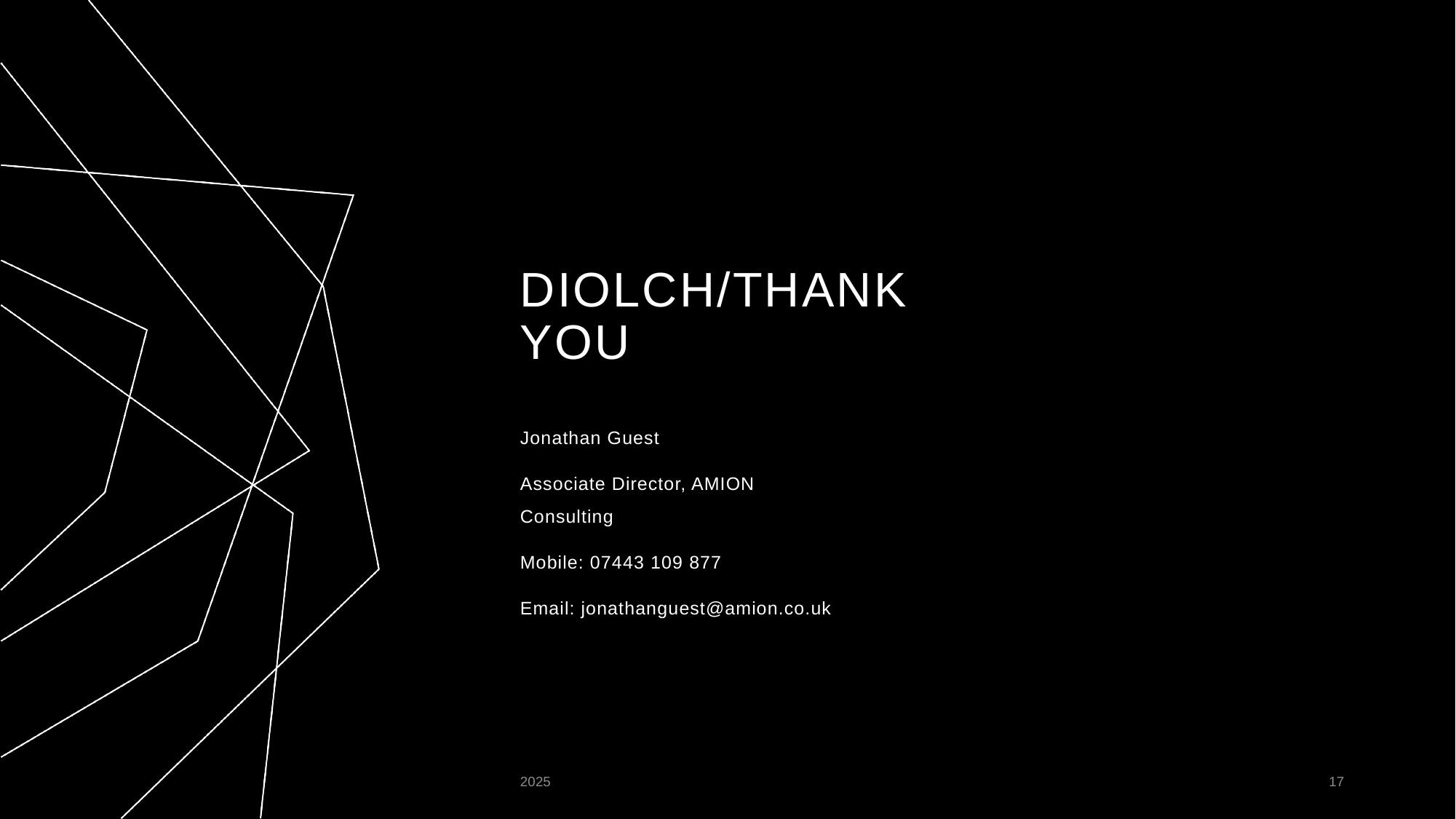

# DIOLCH/THANK YOU
Jonathan Guest
Associate Director, AMION Consulting
Mobile: 07443 109 877
Email: jonathanguest@amion.co.uk

2025
17